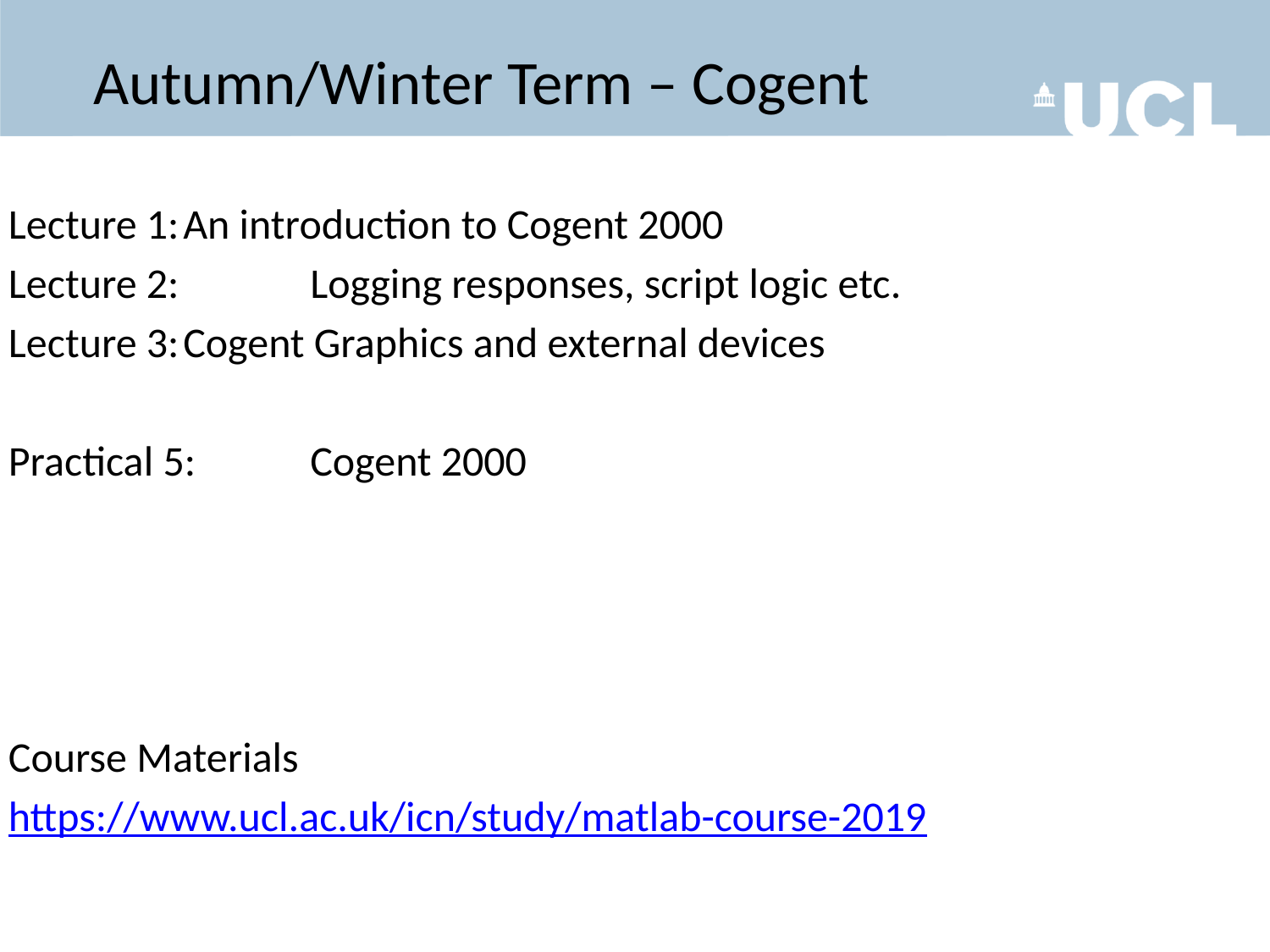

Autumn/Winter Term – Cogent
Lecture 1:	An introduction to Cogent 2000
Lecture 2:        	Logging responses, script logic etc.
Lecture 3:	Cogent Graphics and external devices

Practical 5:	Cogent 2000

Course Materials
https://www.ucl.ac.uk/icn/study/matlab-course-2019